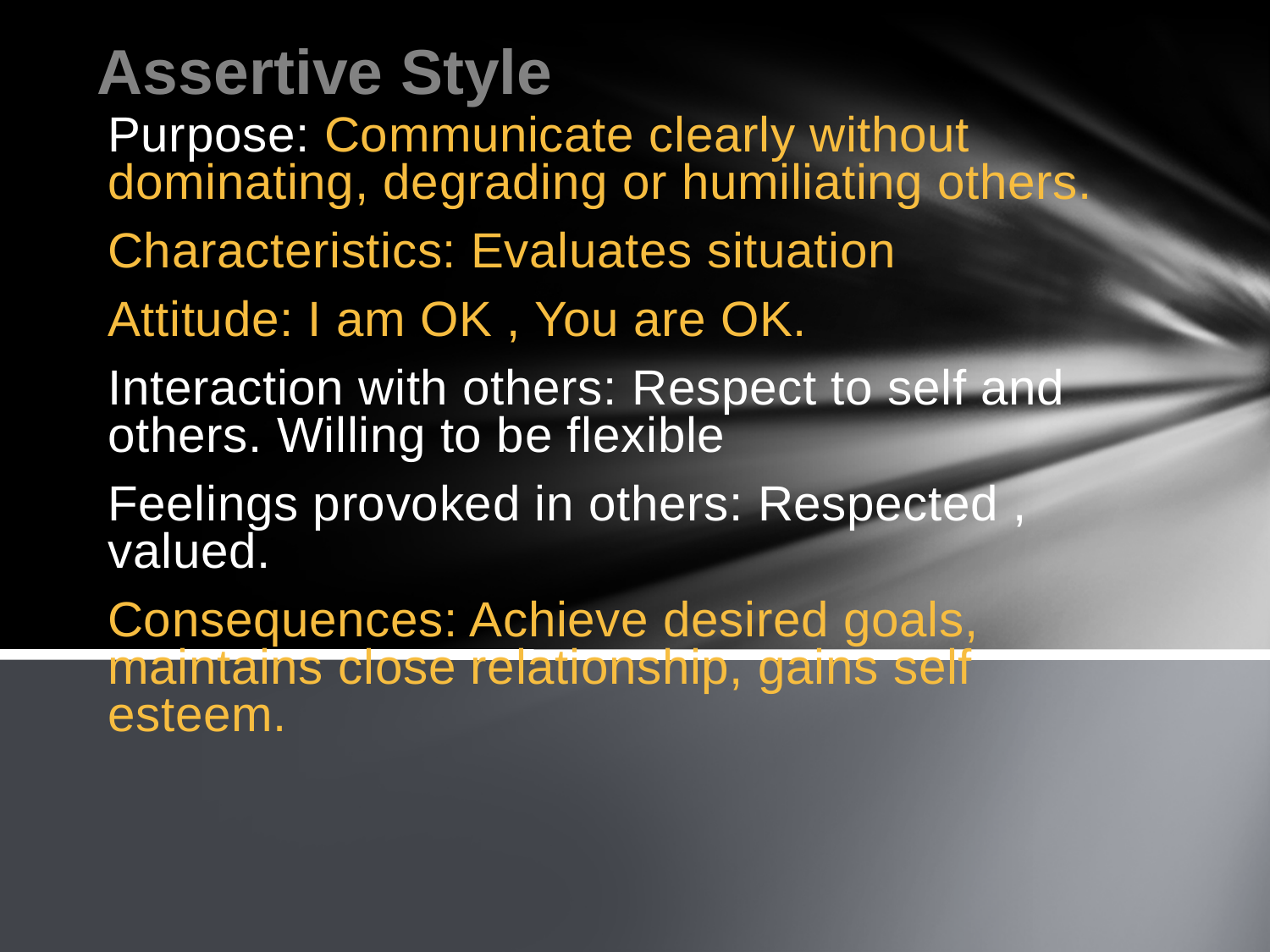

Assertive Style

Purpose: Communicate clearly without dominating, degrading or humiliating others.
Characteristics: Evaluates situation
Attitude: I am OK , You are OK.
Interaction with others: Respect to self and others. Willing to be flexible
Feelings provoked in others: Respected , valued.
Consequences: Achieve desired goals, maintains close relationship, gains self esteem.